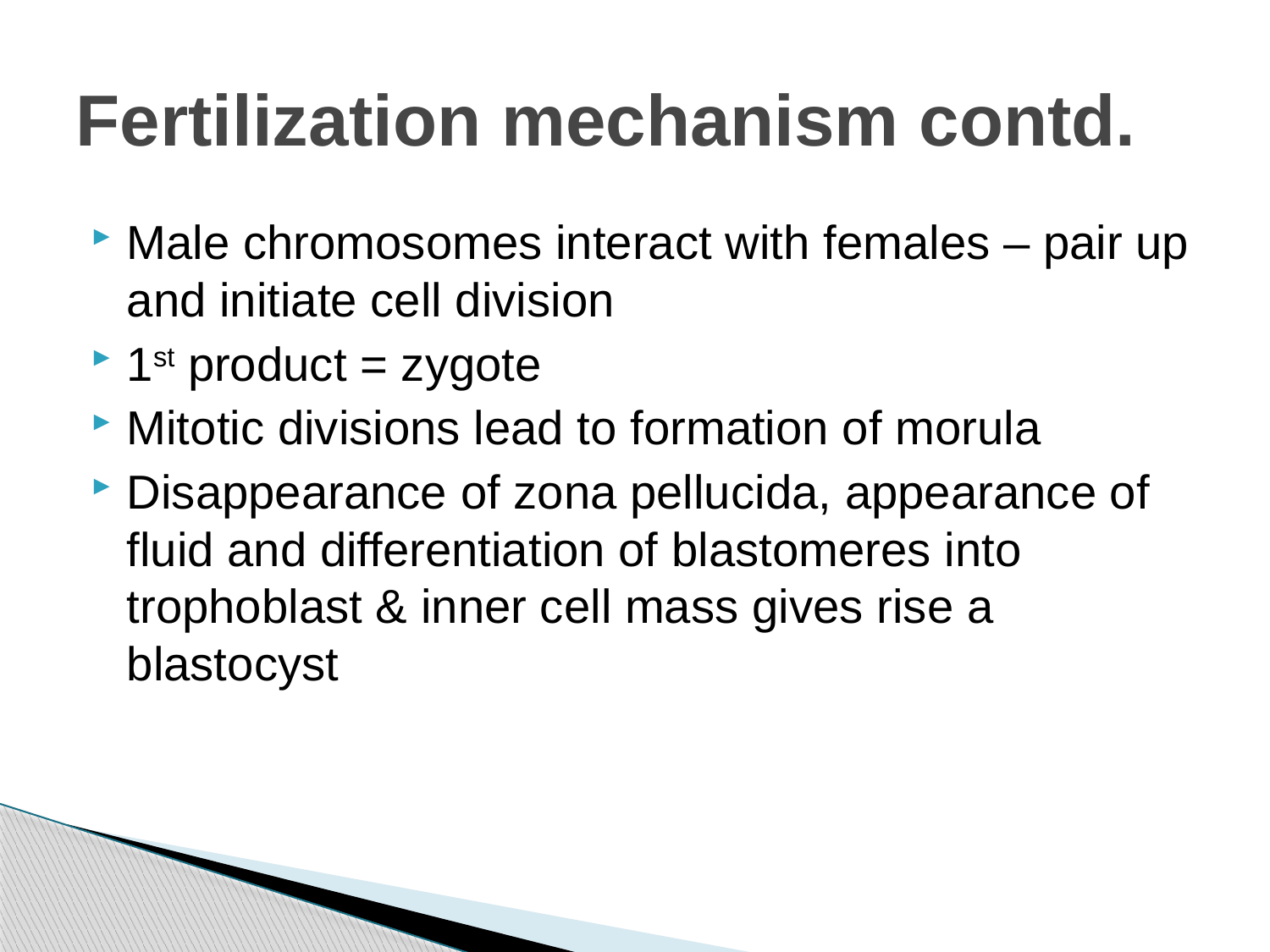

# Fertilization mechanism contd.
Male chromosomes interact with females – pair up and initiate cell division
1st product = zygote
Mitotic divisions lead to formation of morula
Disappearance of zona pellucida, appearance of fluid and differentiation of blastomeres into trophoblast & inner cell mass gives rise a blastocyst